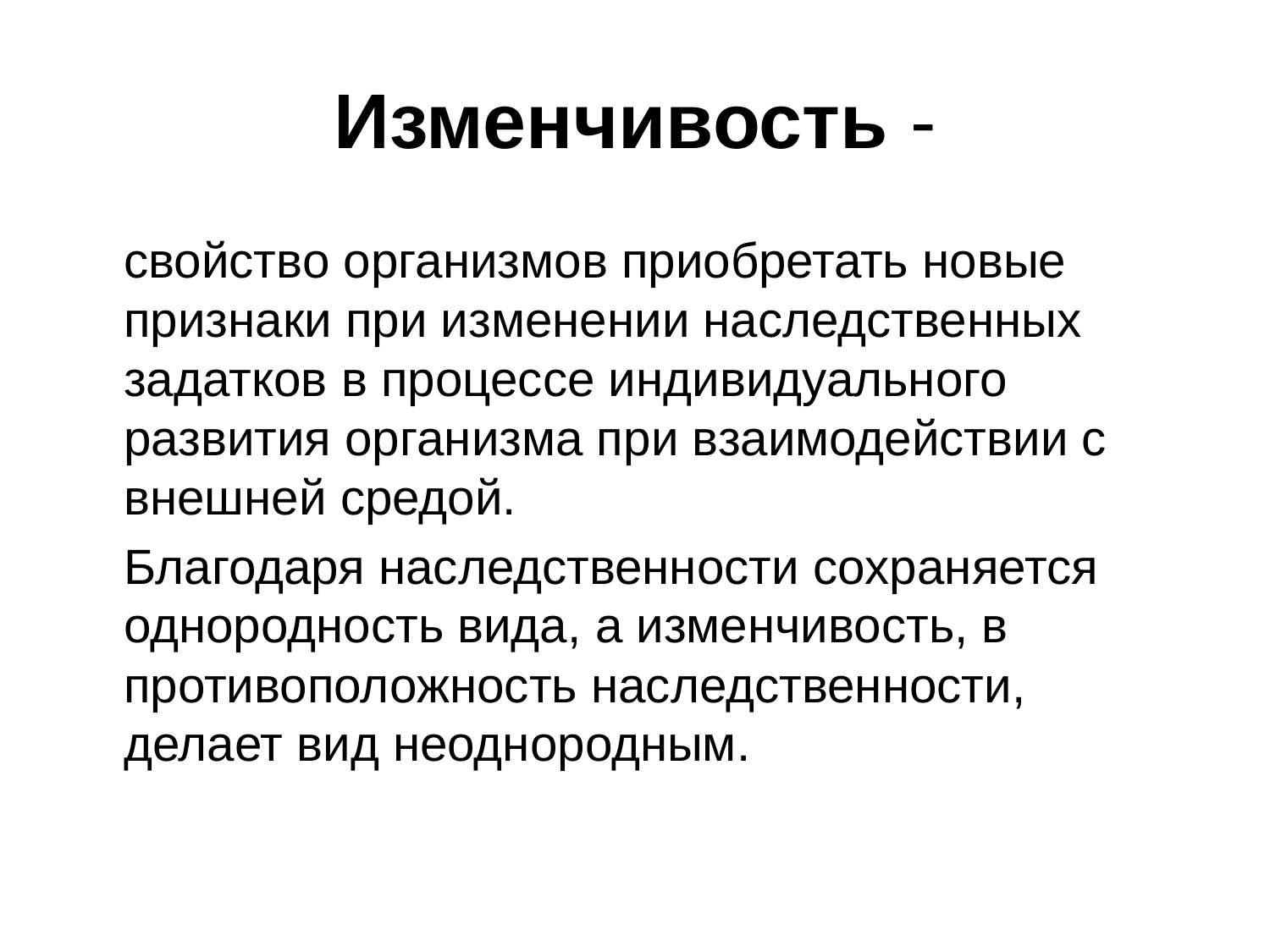

# Изменчивость -
	свойство организмов приобретать новые признаки при изменении наследственных задатков в процессе индивидуального развития организма при взаимодействии с внешней средой.
	Благодаря наследственности сохраняется однородность вида, а изменчивость, в противоположность наследственности, делает вид неоднородным.